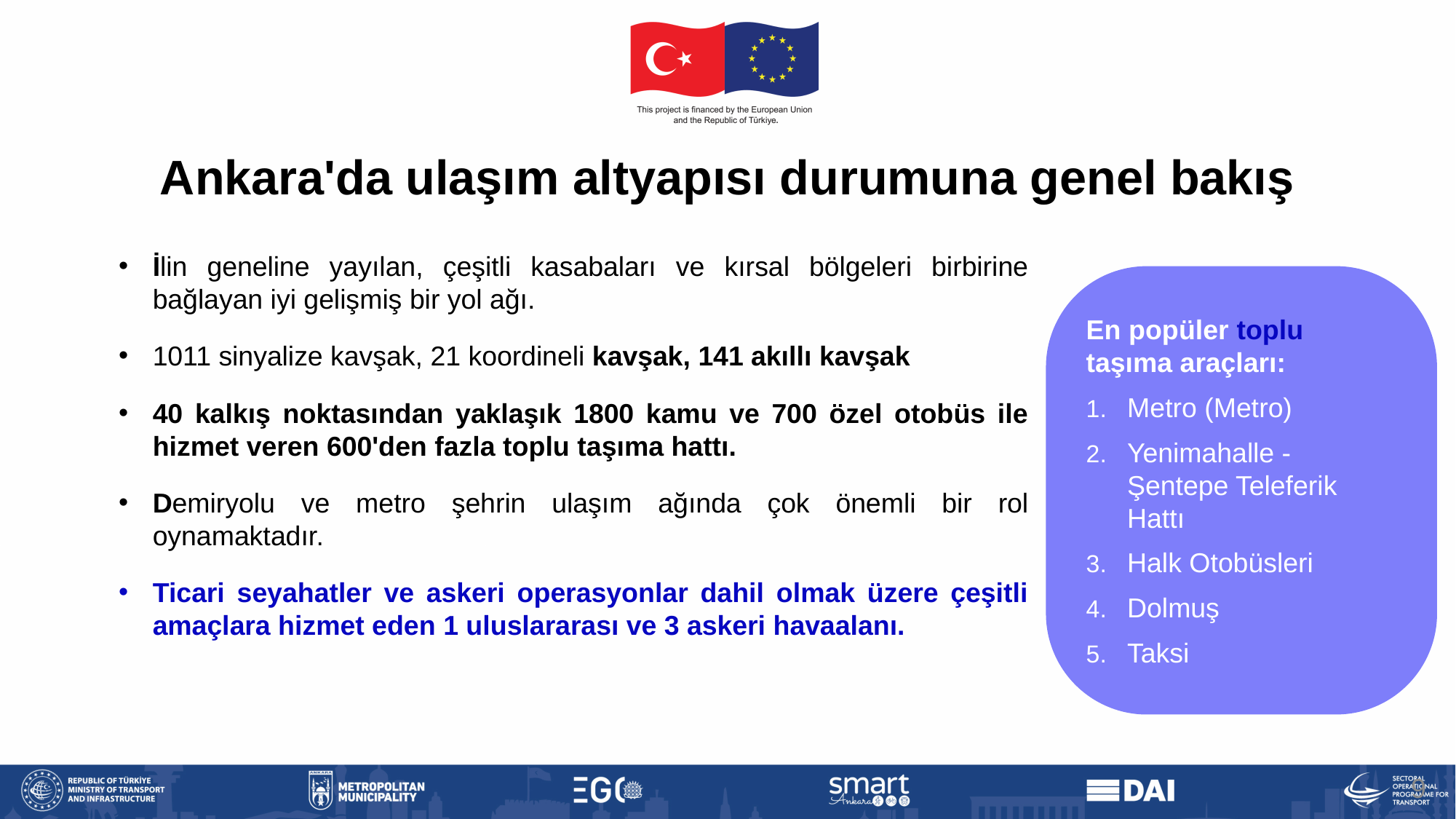

# Ankara'da ulaşım altyapısı durumuna genel bakış
İlin geneline yayılan, çeşitli kasabaları ve kırsal bölgeleri birbirine bağlayan iyi gelişmiş bir yol ağı.
1011 sinyalize kavşak, 21 koordineli kavşak, 141 akıllı kavşak
40 kalkış noktasından yaklaşık 1800 kamu ve 700 özel otobüs ile hizmet veren 600'den fazla toplu taşıma hattı.
Demiryolu ve metro şehrin ulaşım ağında çok önemli bir rol oynamaktadır.
Ticari seyahatler ve askeri operasyonlar dahil olmak üzere çeşitli amaçlara hizmet eden 1 uluslararası ve 3 askeri havaalanı.
En popüler toplu taşıma araçları:
Metro (Metro)
Yenimahalle - Şentepe Teleferik Hattı
Halk Otobüsleri
Dolmuş
Taksi
9